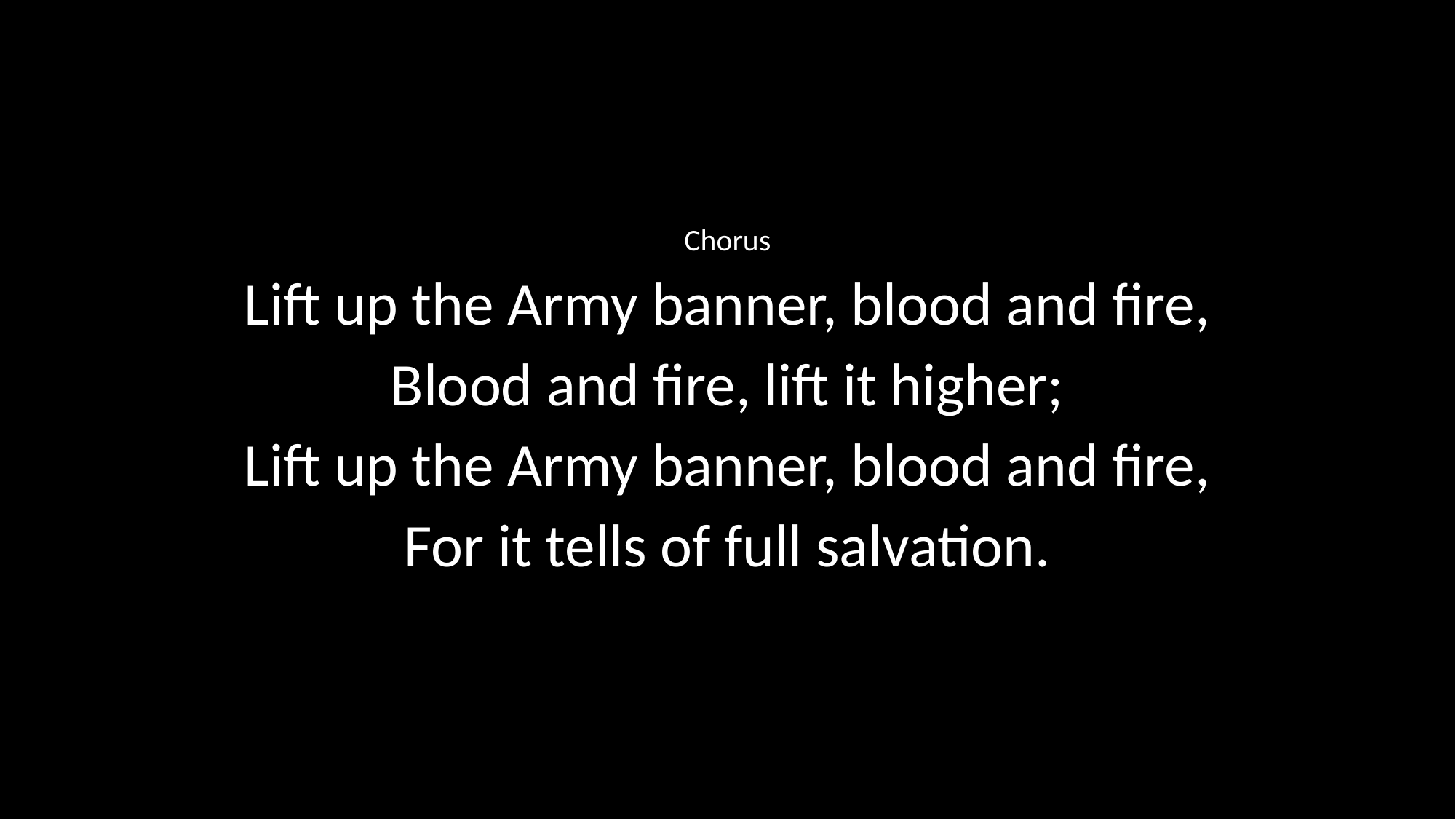

Chorus
Lift up the Army banner, blood and fire,
Blood and fire, lift it higher;
Lift up the Army banner, blood and fire,
For it tells of full salvation.